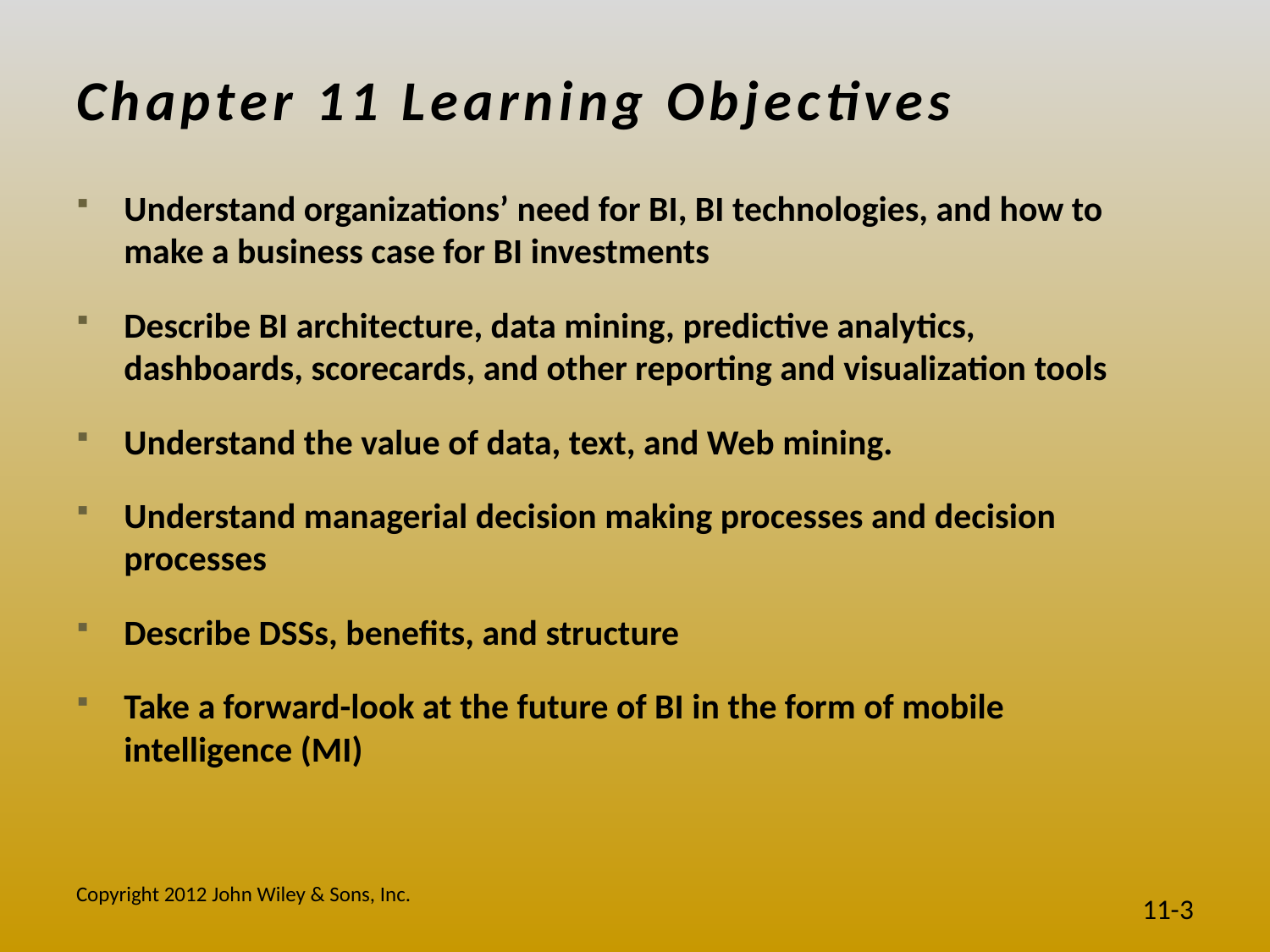

# Chapter 11 Learning Objectives
Understand organizations’ need for BI, BI technologies, and how to make a business case for BI investments
Describe BI architecture, data mining, predictive analytics, dashboards, scorecards, and other reporting and visualization tools
Understand the value of data, text, and Web mining.
Understand managerial decision making processes and decision processes
Describe DSSs, benefits, and structure
Take a forward-look at the future of BI in the form of mobile intelligence (MI)
Copyright 2012 John Wiley & Sons, Inc.
11-3